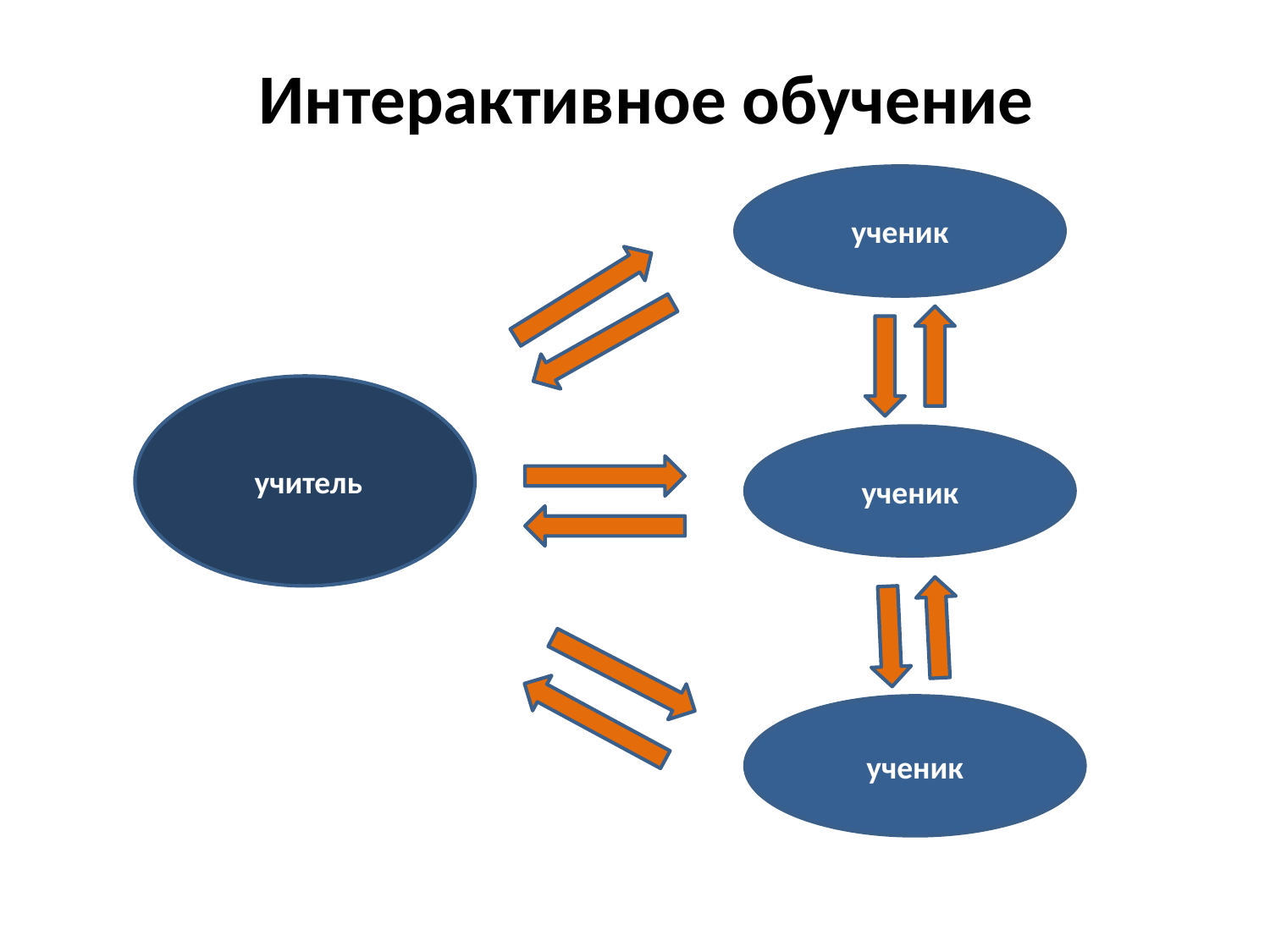

# Интерактивное обучение
ученик

 учитель
ученик

ученик